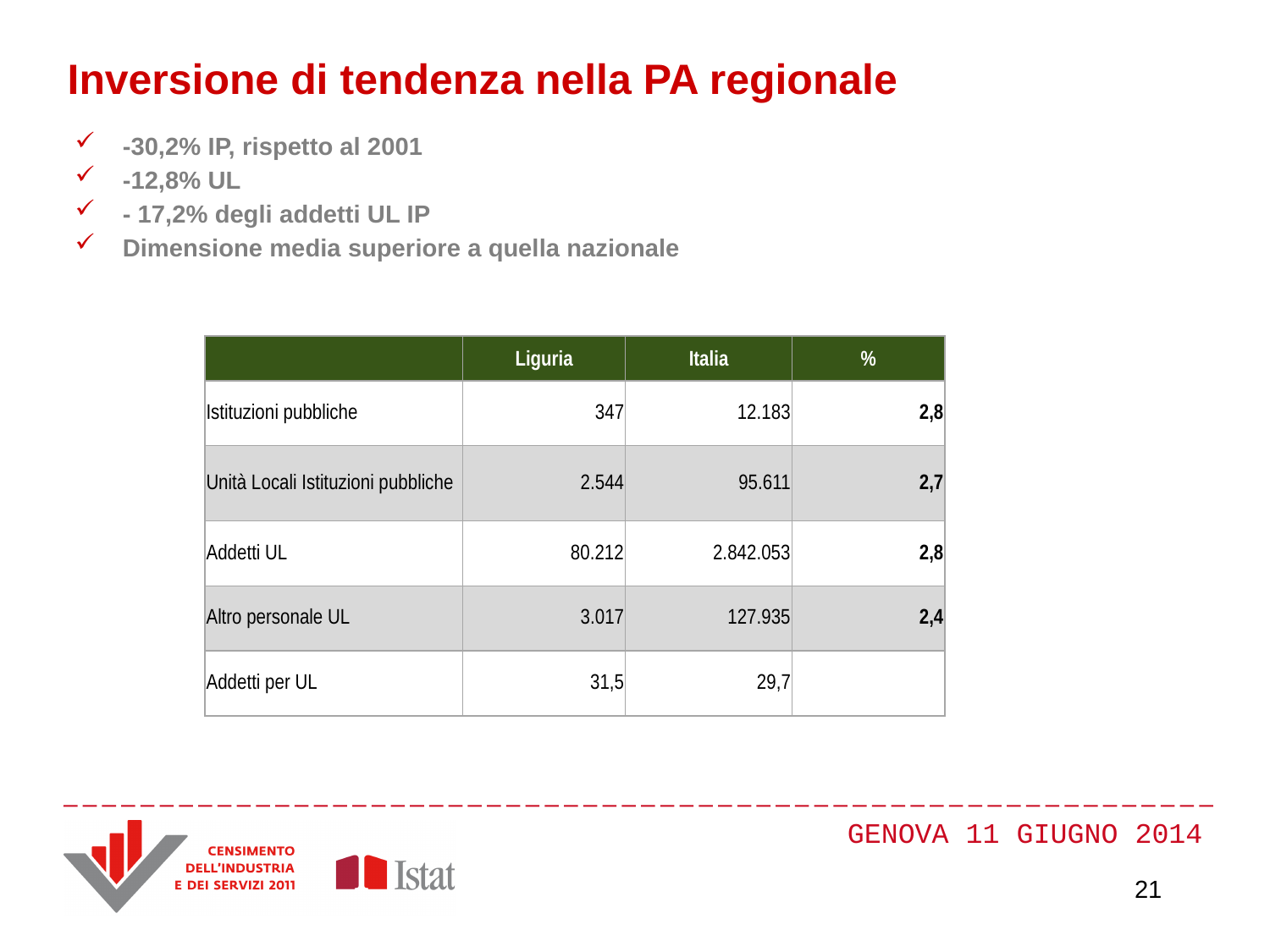

Inversione di tendenza nella PA regionale
-30,2% IP, rispetto al 2001
-12,8% UL
- 17,2% degli addetti UL IP
Dimensione media superiore a quella nazionale

|  | Liguria | Italia | % |
| --- | --- | --- | --- |
| Istituzioni pubbliche | 347 | 12.183 | 2,8 |
| Unità Locali Istituzioni pubbliche | 2.544 | 95.611 | 2,7 |
| Addetti UL | 80.212 | 2.842.053 | 2,8 |
| Altro personale UL | 3.017 | 127.935 | 2,4 |
| Addetti per UL | 31,5 | 29,7 |  |
21